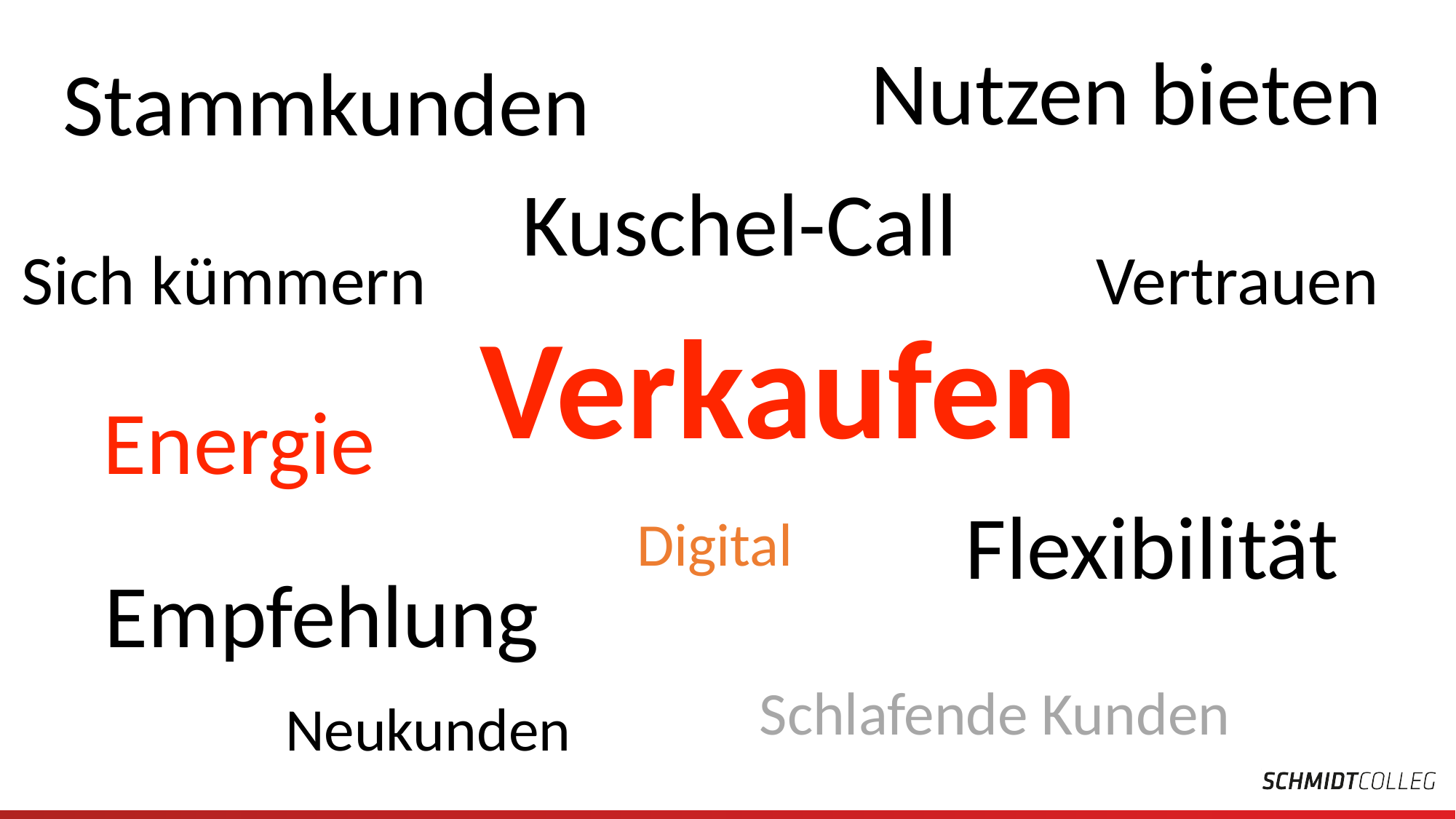

Nutzen bieten
Stammkunden
Kuschel-Call
Sich kümmern
Vertrauen
Verkaufen
Energie
Flexibilität
Digital
Empfehlung
Schlafende Kunden
Neukunden